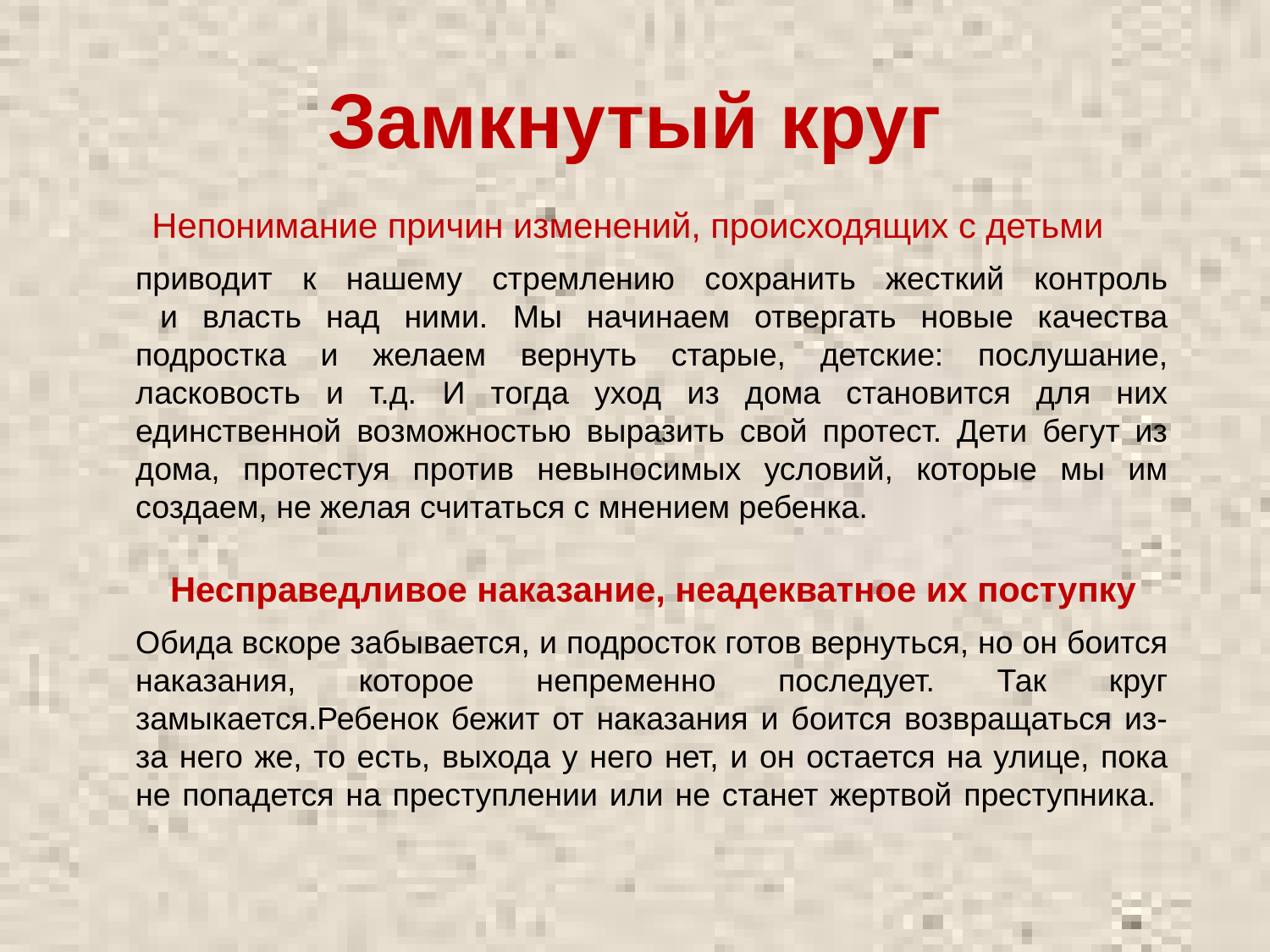

# Замкнутый круг
Непонимание причин изменений, происходящих с детьми
приводит к нашему стремлению сохранить жесткий контроль
 и власть над ними. Мы начинаем отвергать новые качества подростка и желаем вернуть старые, детские: послушание, ласковость и т.д. И тогда уход из дома становится для них единственной возможностью выразить свой протест. Дети бегут из дома, протестуя против невыносимых условий, которые мы им создаем, не желая считаться с мнением ребенка.
Несправедливое наказание, неадекватное их поступку
Обида вскоре забывается, и подросток готов вернуться, но он боится наказания, которое непременно последует. Так круг замыкается.Ребенок бежит от наказания и боится возвращаться из-за него же, то есть, выхода у него нет, и он остается на улице, пока не попадется на преступлении или не станет жертвой преступника.